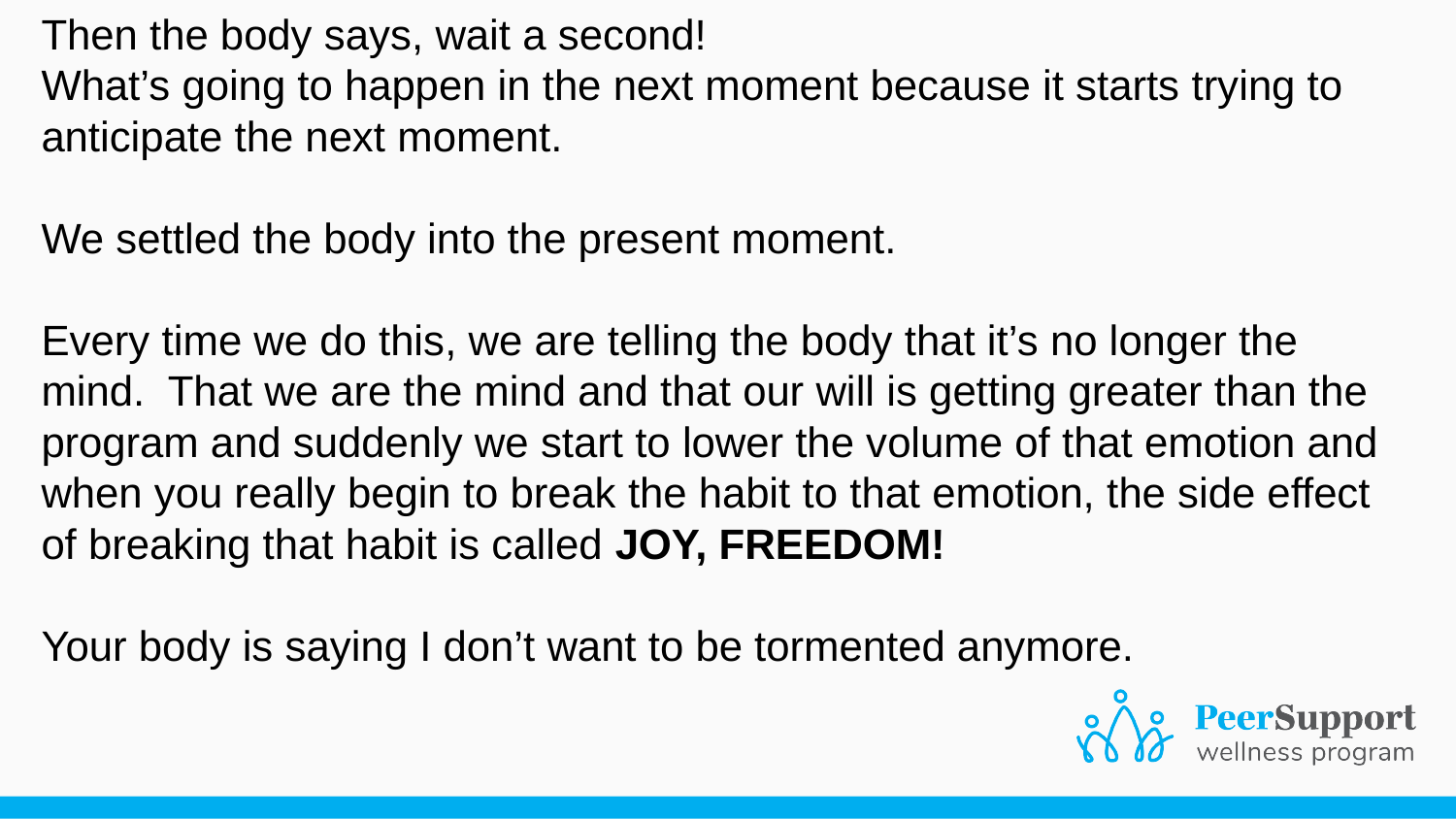

Then the body says, wait a second!
What’s going to happen in the next moment because it starts trying to anticipate the next moment.

We settled the body into the present moment.

Every time we do this, we are telling the body that it’s no longer the mind.  That we are the mind and that our will is getting greater than the program and suddenly we start to lower the volume of that emotion and when you really begin to break the habit to that emotion, the side effect of breaking that habit is called JOY, FREEDOM!

Your body is saying I don’t want to be tormented anymore.